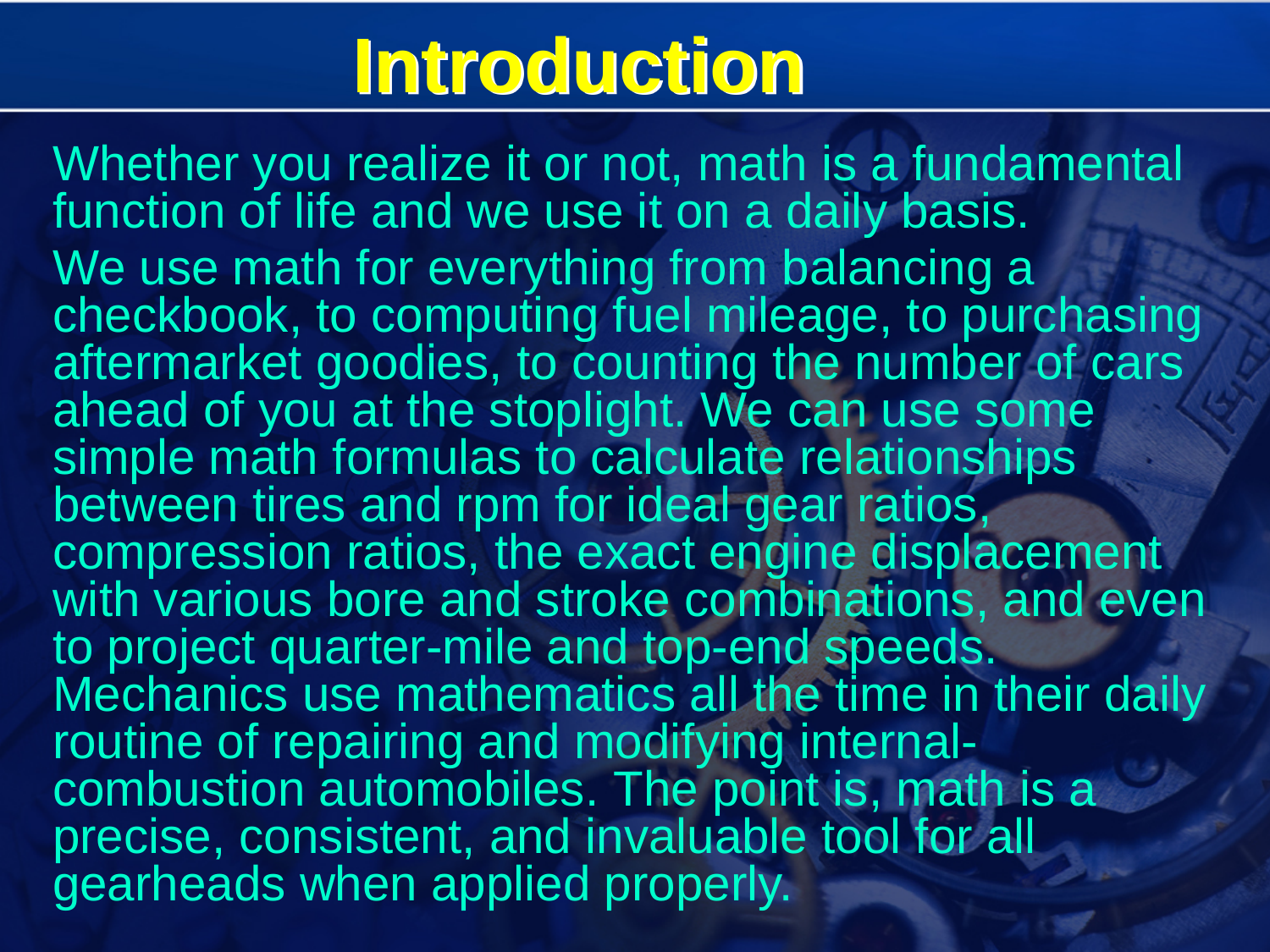

# Introduction
Whether you realize it or not, math is a fundamental function of life and we use it on a daily basis.
We use math for everything from balancing a checkbook, to computing fuel mileage, to purchasing aftermarket goodies, to counting the number of cars ahead of you at the stoplight. We can use some simple math formulas to calculate relationships between tires and rpm for ideal gear ratios, compression ratios, the exact engine displacement with various bore and stroke combinations, and even to project quarter-mile and top-end speeds. Mechanics use mathematics all the time in their daily routine of repairing and modifying internal-combustion automobiles. The point is, math is a precise, consistent, and invaluable tool for all gearheads when applied properly.